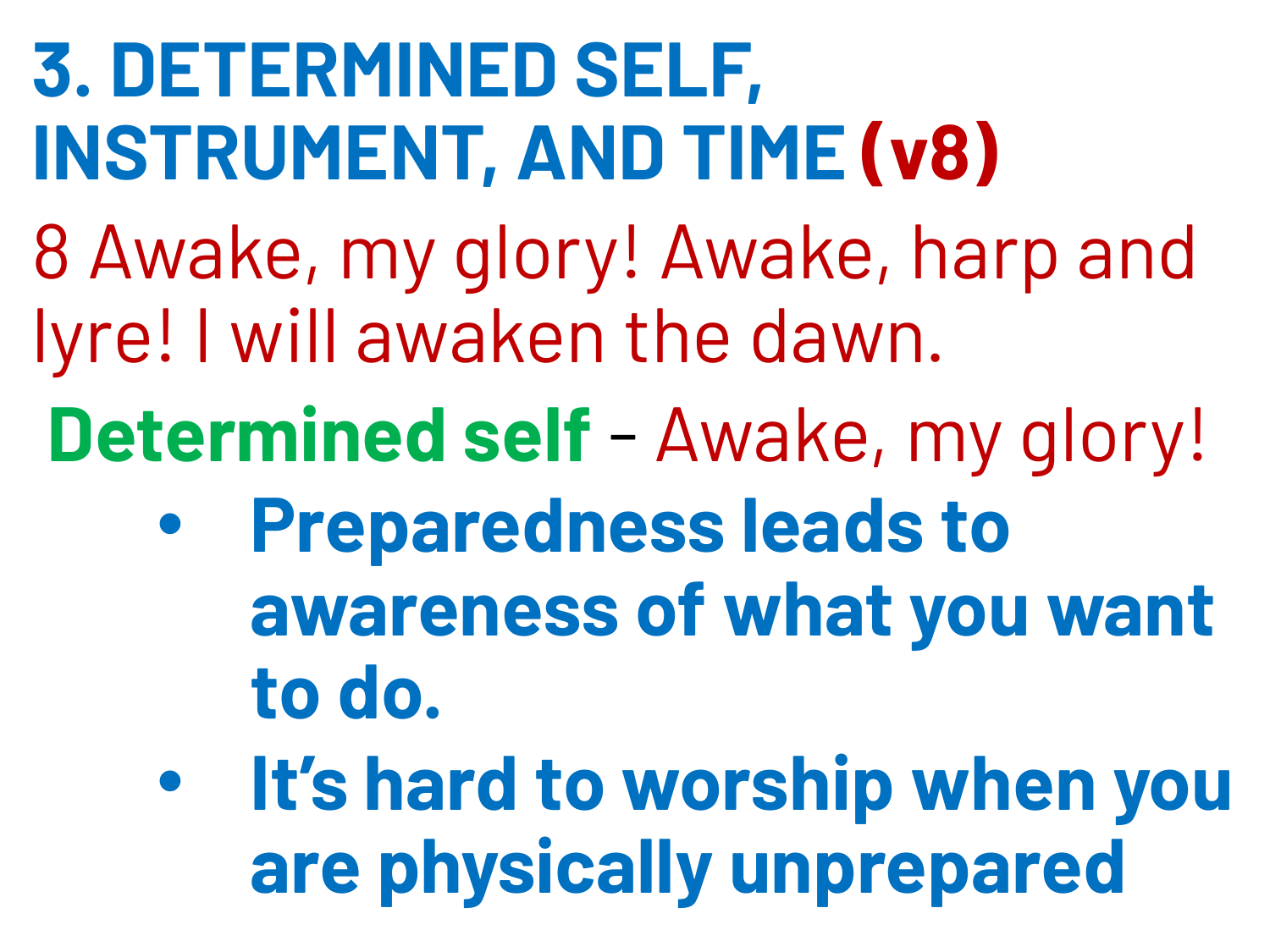

3. DETERMINED SELF, INSTRUMENT, AND TIME (v8)
8 Awake, my glory! Awake, harp and lyre! I will awaken the dawn.
 Determined self - Awake, my glory!
Preparedness leads to awareness of what you want to do.
It’s hard to worship when you are physically unprepared